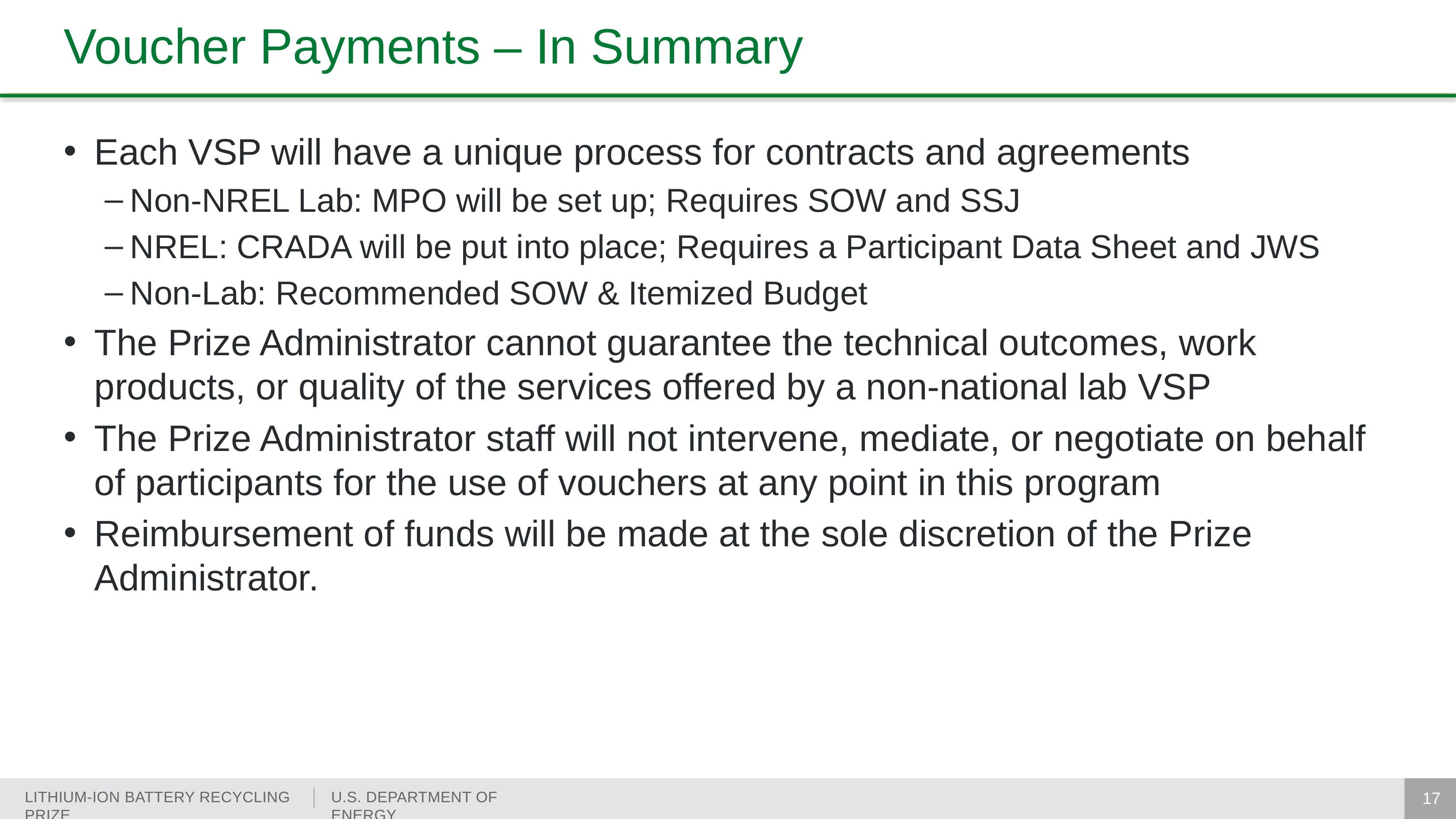

# Voucher Payments – In Summary
Each VSP will have a unique process for contracts and agreements
Non-NREL Lab: MPO will be set up; Requires SOW and SSJ
NREL: CRADA will be put into place; Requires a Participant Data Sheet and JWS
Non-Lab: Recommended SOW & Itemized Budget
The Prize Administrator cannot guarantee the technical outcomes, work products, or quality of the services offered by a non-national lab VSP
The Prize Administrator staff will not intervene, mediate, or negotiate on behalf of participants for the use of vouchers at any point in this program
Reimbursement of funds will be made at the sole discretion of the Prize Administrator.
17